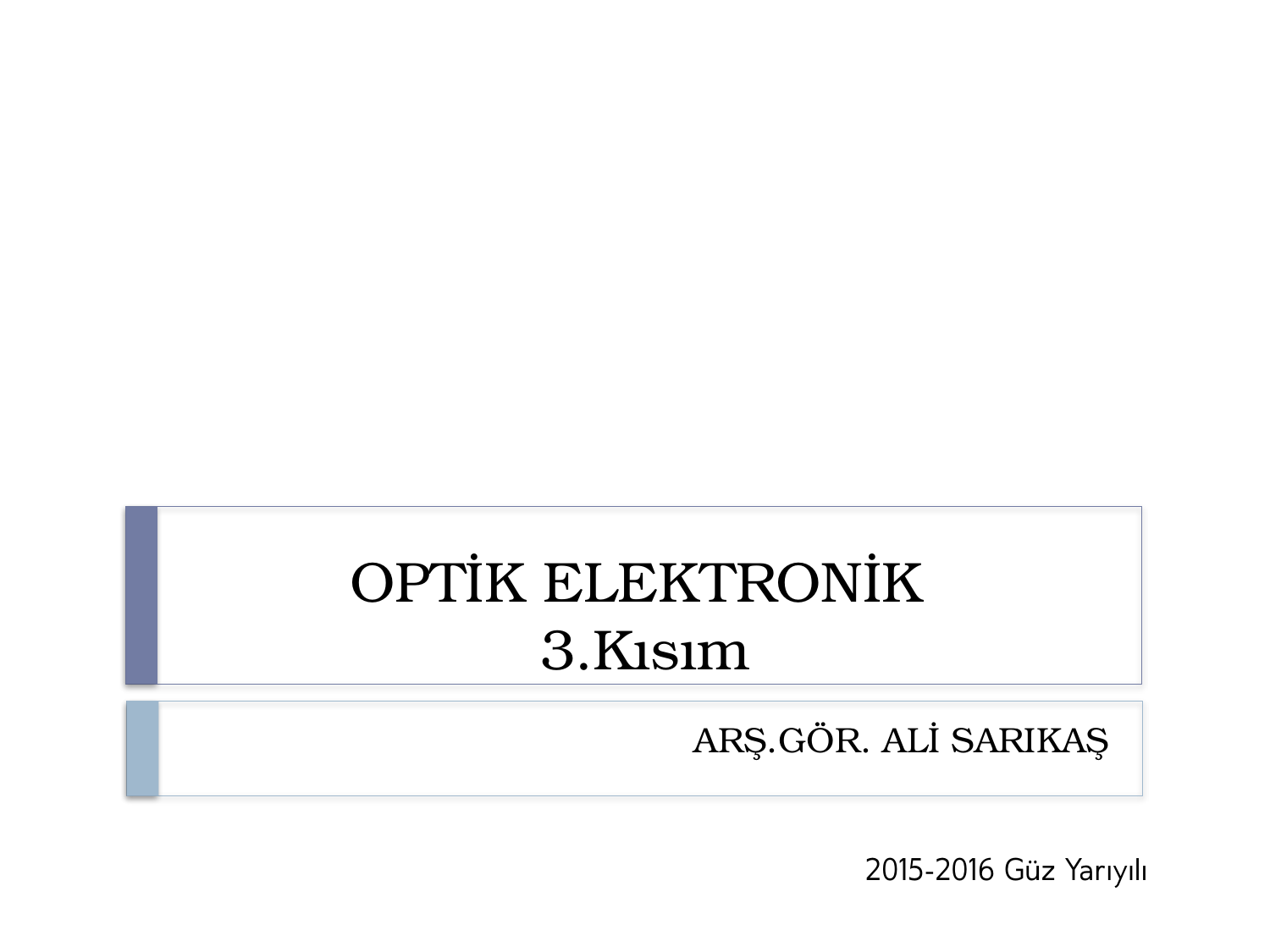

# OPTİK ELEKTRONİK 3.Kısım
ARŞ.GÖR. ALİ SARIKAŞ
2015-2016 Güz Yarıyılı